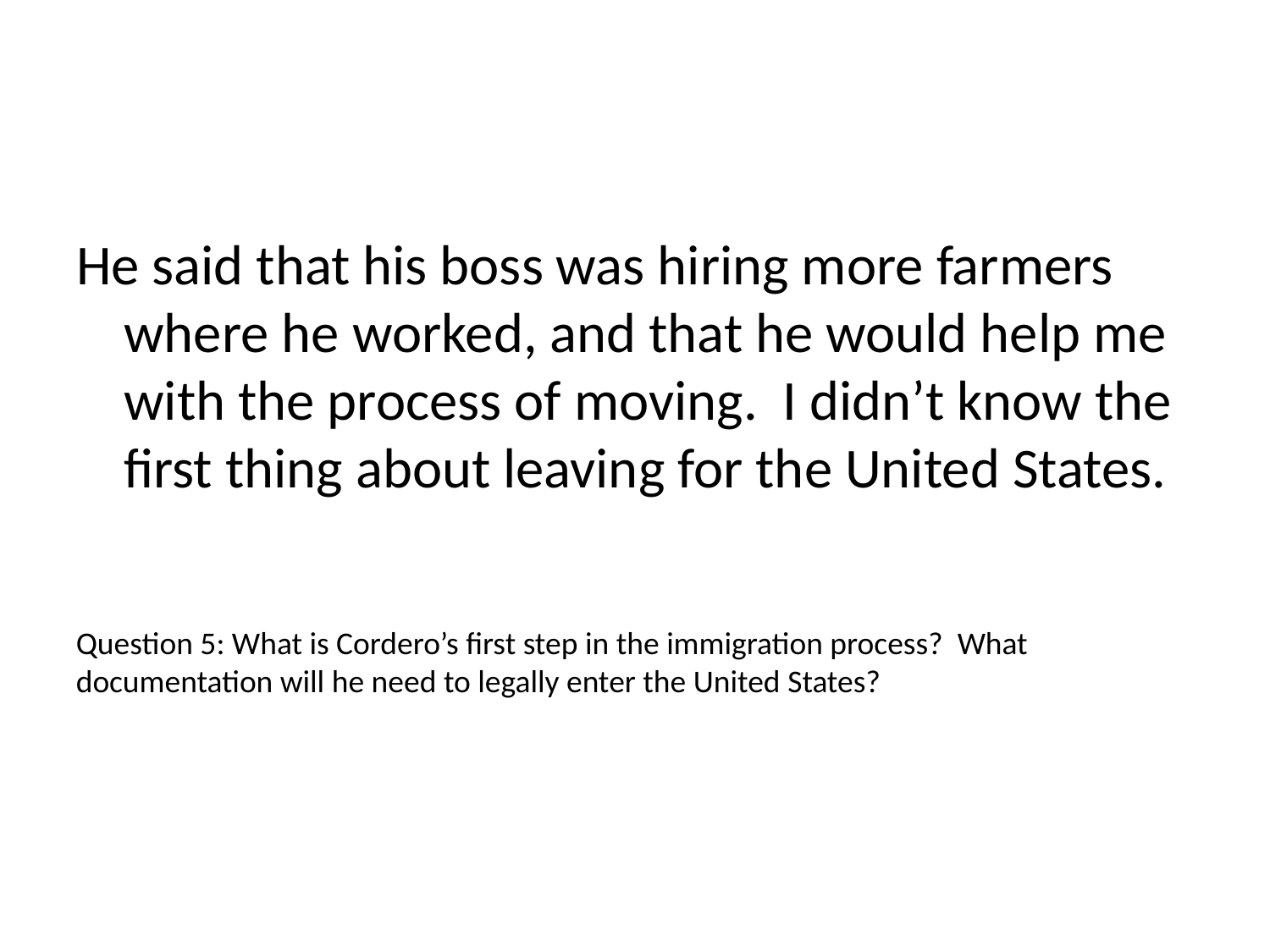

#
He said that his boss was hiring more farmers where he worked, and that he would help me with the process of moving.  I didn’t know the first thing about leaving for the United States.
Question 5: What is Cordero’s first step in the immigration process?  What documentation will he need to legally enter the United States?